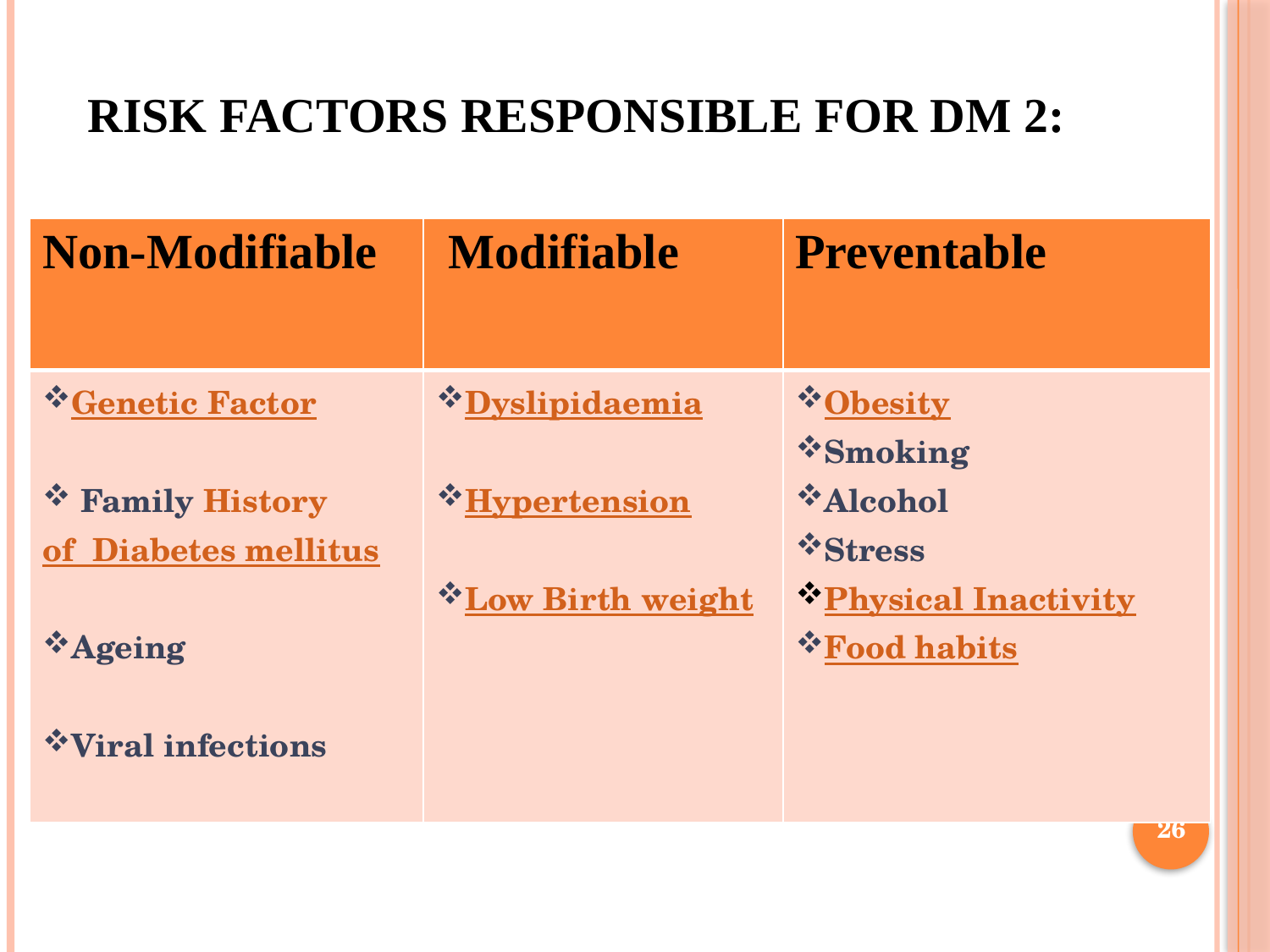

# Risk Factors Responsible For DM 2:
| Non-Modifiable | Modifiable | Preventable |
| --- | --- | --- |
| Genetic Factor Family History of Diabetes mellitus Ageing Viral infections | Dyslipidaemia Hypertension Low Birth weight | Obesity Smoking Alcohol Stress Physical Inactivity Food habits |
26